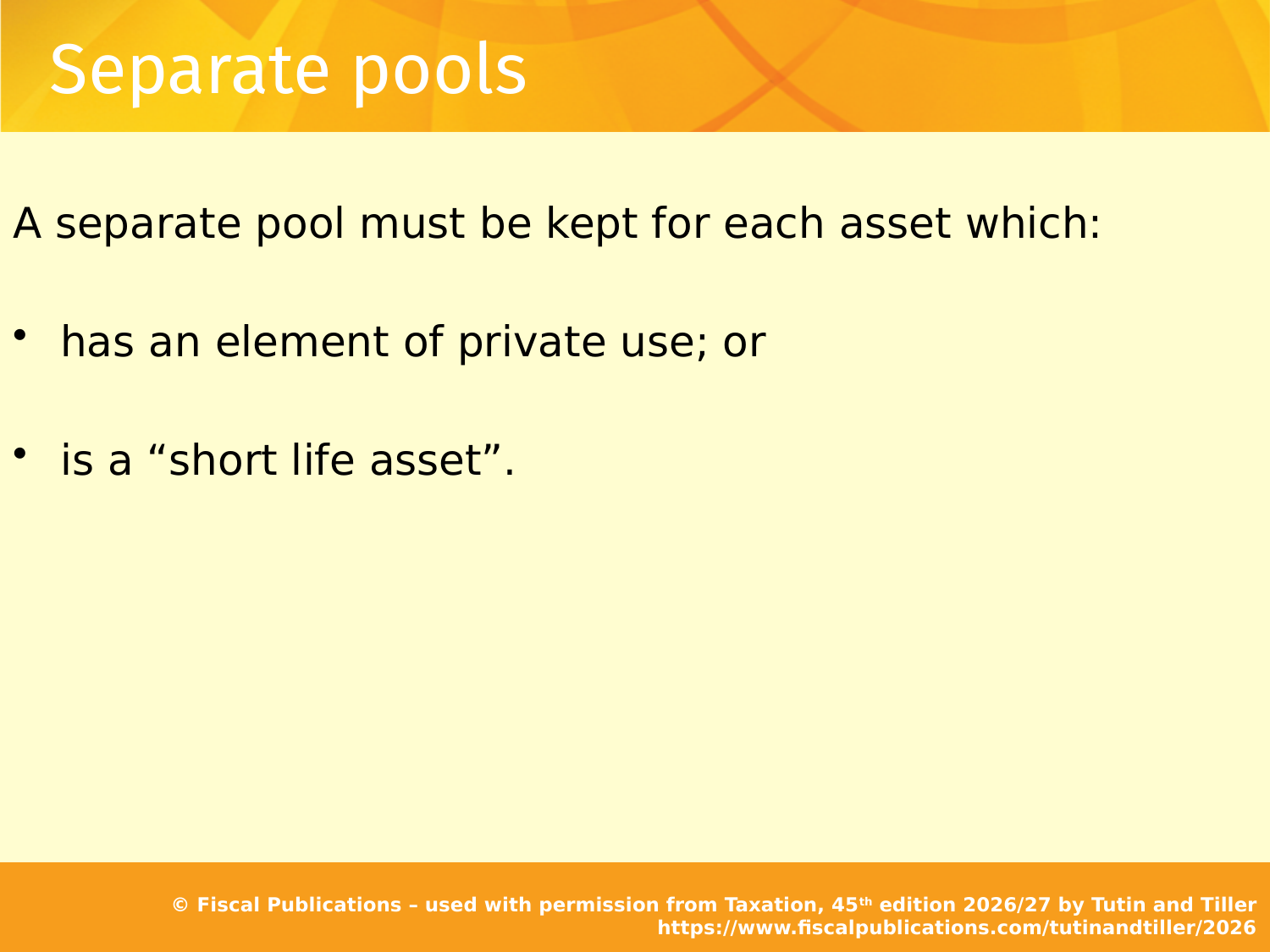

# Separate pools

A separate pool must be kept for each asset which:

has an element of private use; or

is a “short life asset”.